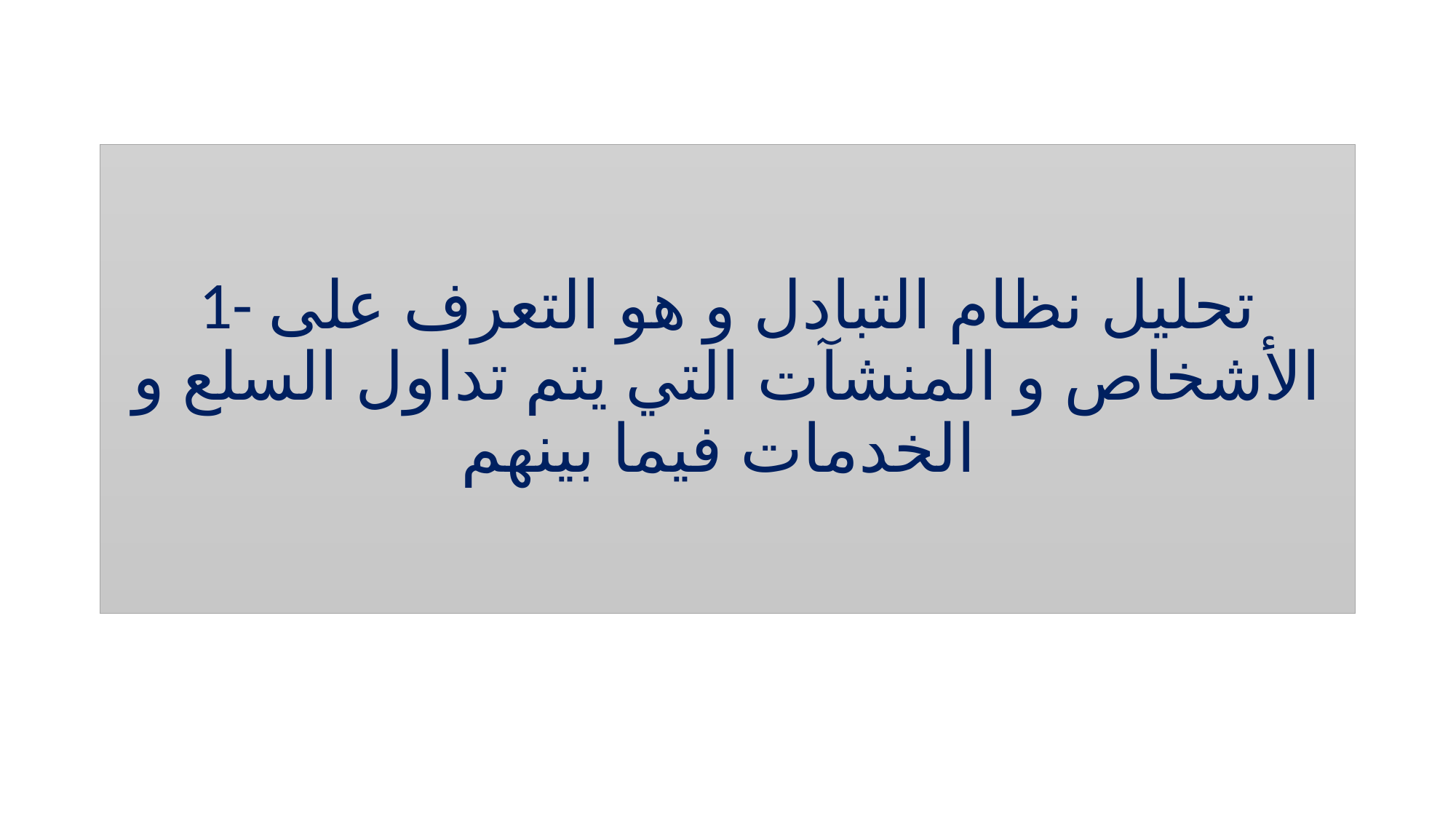

# 1- تحليل نظام التبادل و هو التعرف على الأشخاص و المنشآت التي يتم تداول السلع و الخدمات فيما بينهم